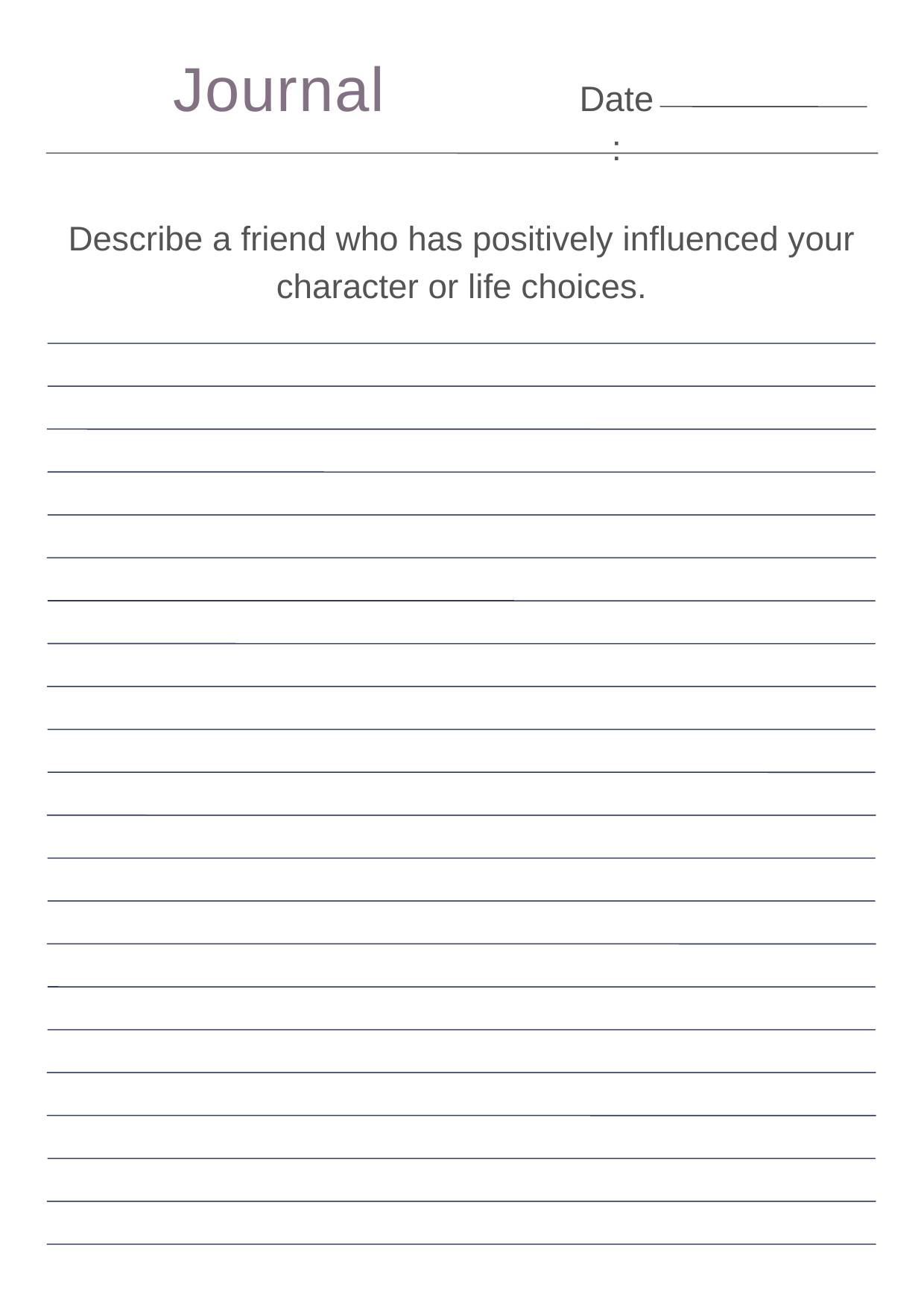

Journal
Date:

Describe a friend who has positively influenced your character or life choices.